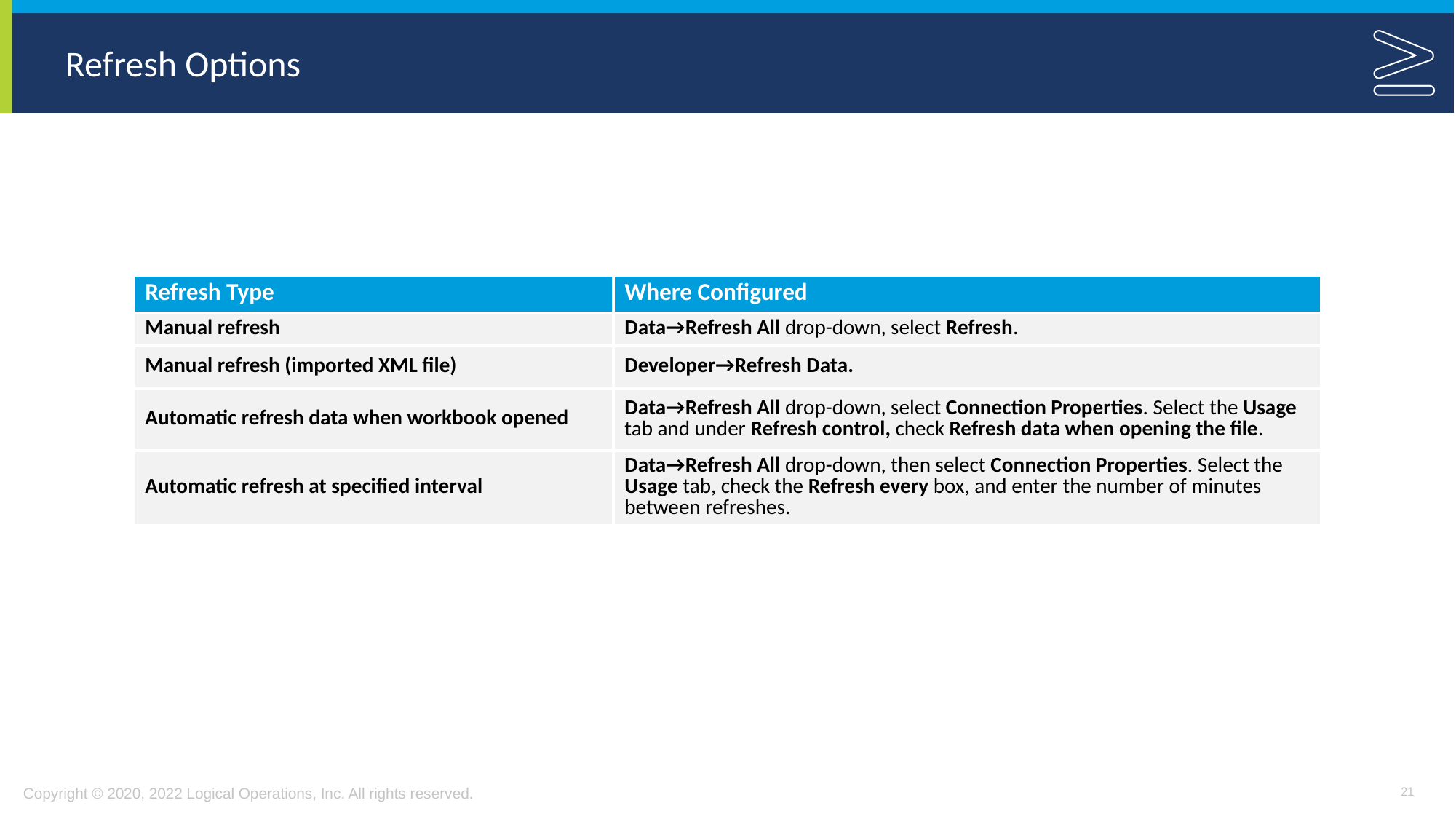

# Refresh Options
| Refresh Type | Where Configured |
| --- | --- |
| Manual refresh | Data→Refresh All drop-down, select Refresh. |
| Manual refresh (imported XML file) | Developer→Refresh Data. |
| Automatic refresh data when workbook opened | Data→Refresh All drop-down, select Connection Properties. Select the Usage tab and under Refresh control, check Refresh data when opening the file. |
| Automatic refresh at specified interval | Data→Refresh All drop-down, then select Connection Properties. Select the Usage tab, check the Refresh every box, and enter the number of minutes between refreshes. |
21